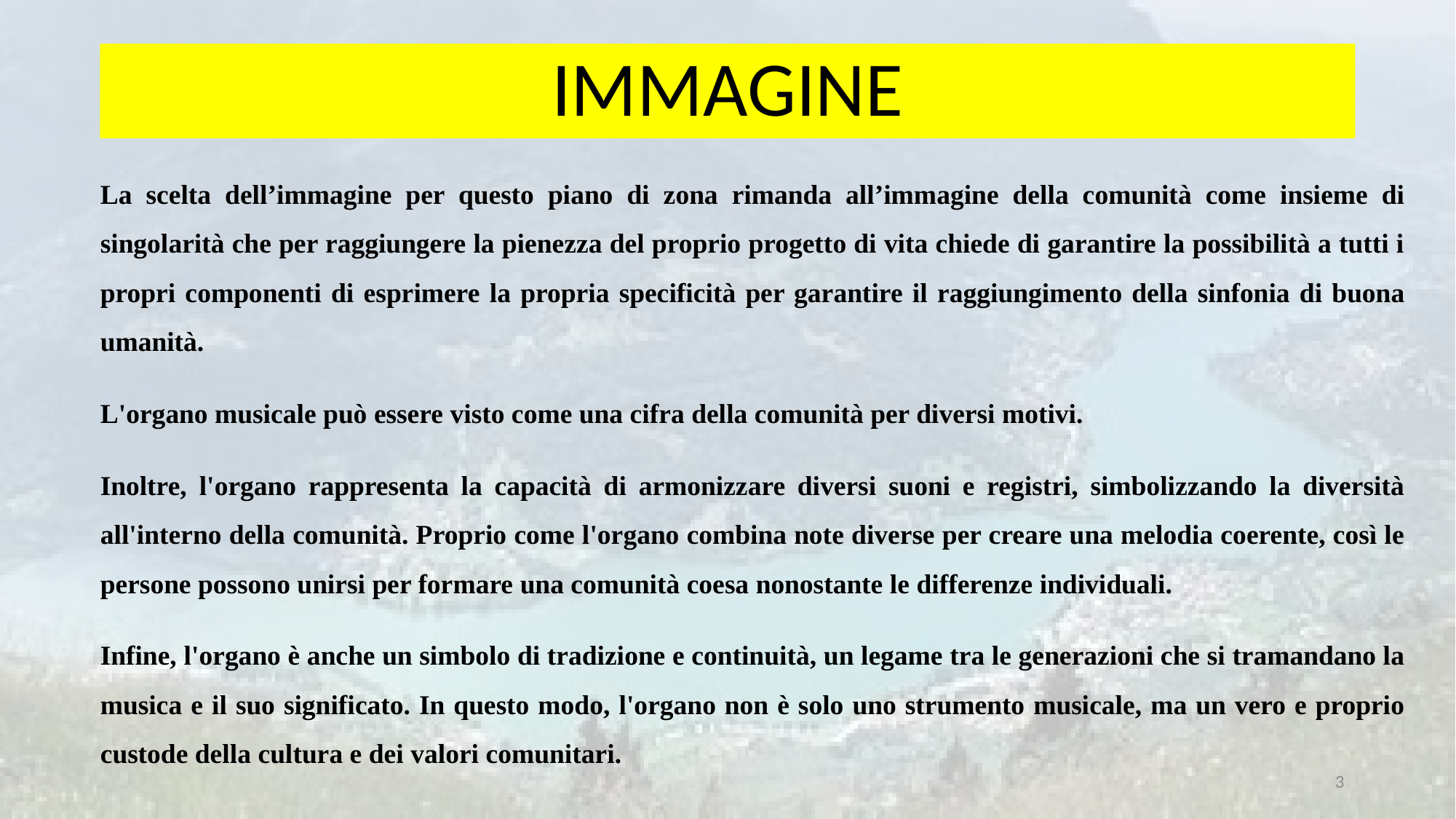

# IMMAGINE

La scelta dell’immagine per questo piano di zona rimanda all’immagine della comunità come insieme di singolarità che per raggiungere la pienezza del proprio progetto di vita chiede di garantire la possibilità a tutti i propri componenti di esprimere la propria specificità per garantire il raggiungimento della sinfonia di buona umanità.
L'organo musicale può essere visto come una cifra della comunità per diversi motivi.
Inoltre, l'organo rappresenta la capacità di armonizzare diversi suoni e registri, simbolizzando la diversità all'interno della comunità. Proprio come l'organo combina note diverse per creare una melodia coerente, così le persone possono unirsi per formare una comunità coesa nonostante le differenze individuali.
Infine, l'organo è anche un simbolo di tradizione e continuità, un legame tra le generazioni che si tramandano la musica e il suo significato. In questo modo, l'organo non è solo uno strumento musicale, ma un vero e proprio custode della cultura e dei valori comunitari.
3